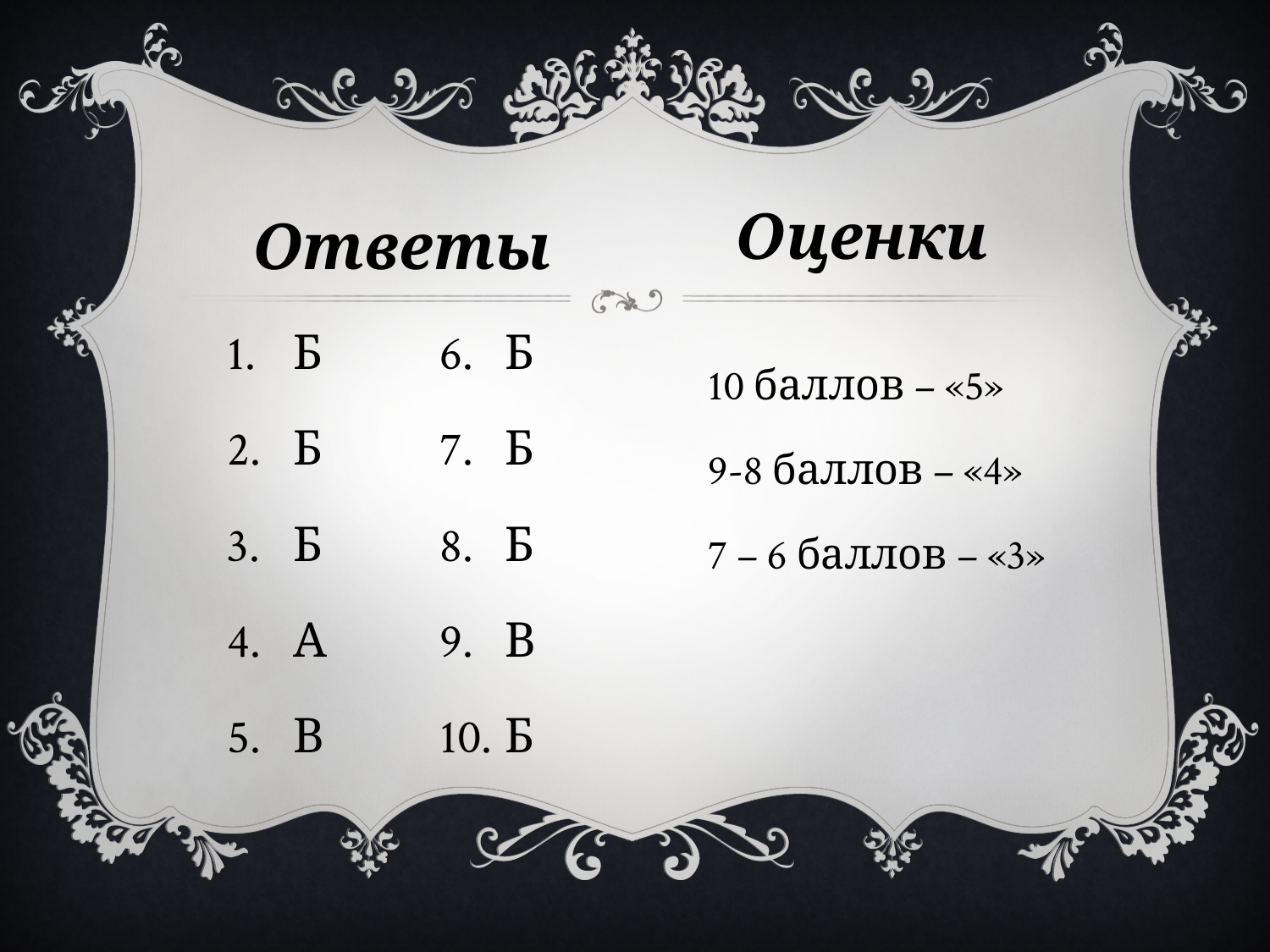

Оценки
Ответы
Б
Б
Б
А
В
Б
Б
Б
В
Б
10 баллов – «5»
9-8 баллов – «4»
7 – 6 баллов – «3»